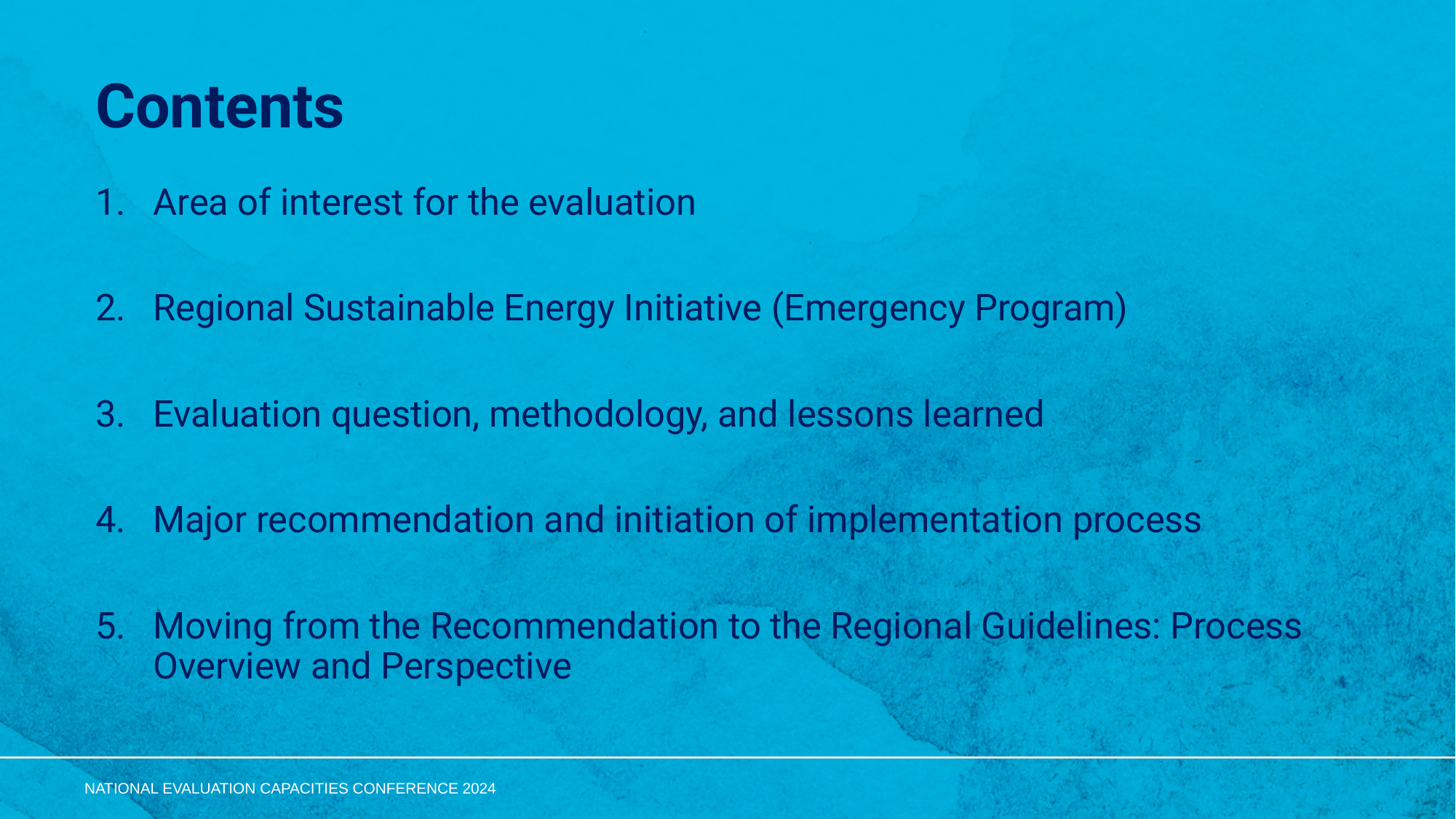

# Contents
Area of interest for the evaluation

Regional Sustainable Energy Initiative (Emergency Program)

Evaluation question, methodology, and lessons learned

Major recommendation and initiation of implementation process

Moving from the Recommendation to the Regional Guidelines: Process Overview and Perspective